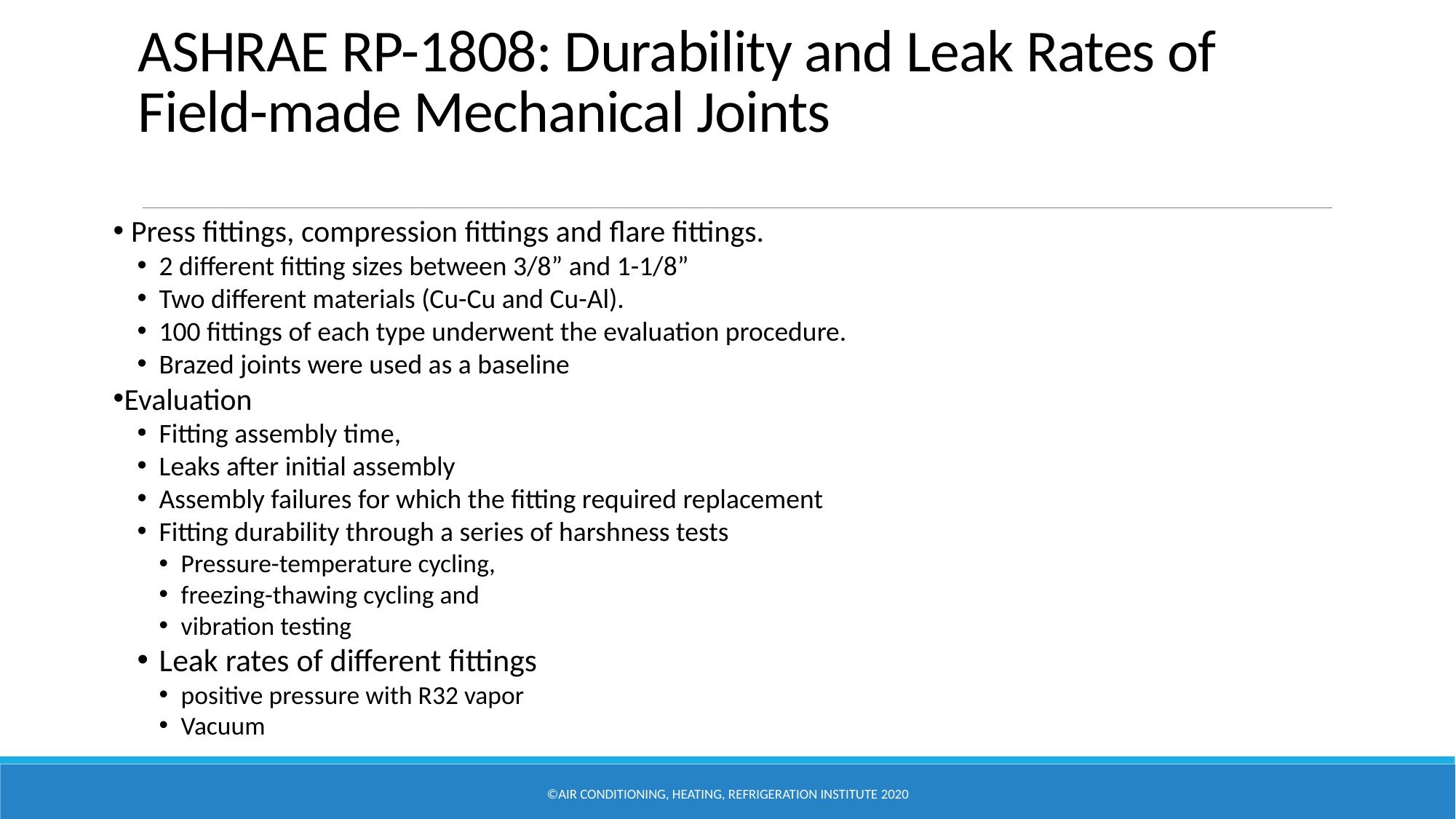

# ASHRAE RP-1808: Durability and Leak Rates of Field-made Mechanical Joints
 Press fittings, compression fittings and flare fittings.
2 different fitting sizes between 3/8” and 1-1/8”
Two different materials (Cu-Cu and Cu-Al).
100 fittings of each type underwent the evaluation procedure.
Brazed joints were used as a baseline
Evaluation
Fitting assembly time,
Leaks after initial assembly
Assembly failures for which the fitting required replacement
Fitting durability through a series of harshness tests
Pressure-temperature cycling,
freezing-thawing cycling and
vibration testing
Leak rates of different fittings
positive pressure with R32 vapor
Vacuum
©Air Conditioning, Heating, Refrigeration Institute 2020